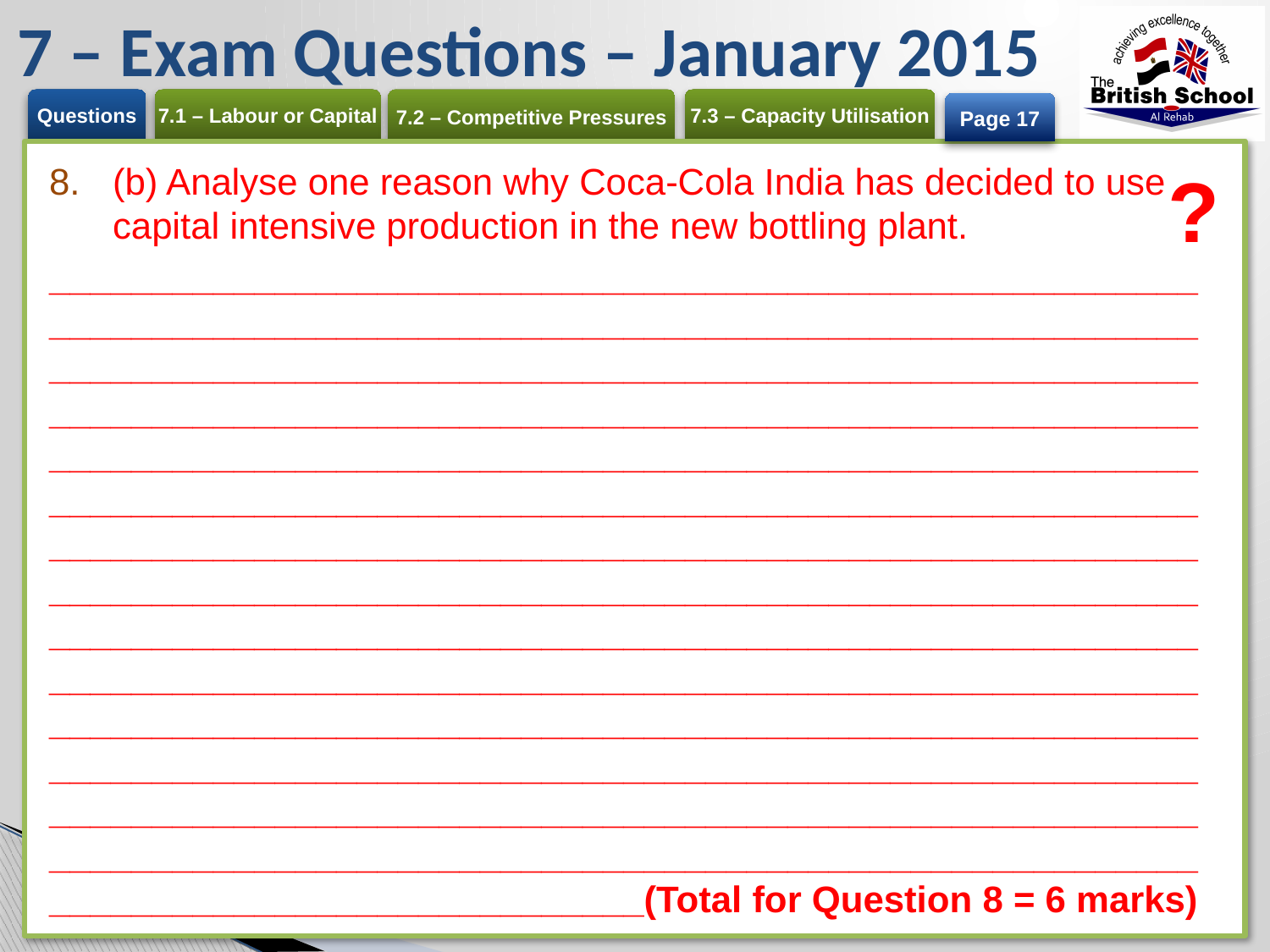

# 7 – Exam Questions – January 2015
Page 17
(b) Analyse one reason why Coca-Cola India has decided to use capital intensive production in the new bottling plant.
_____________________________________________________________________________________________________________________________________________________________________________________________________________________________________________________________________________________________________________________________________________________________________________________________________________________________________________________________________________________________________________________________________________________________________________________________________________________________________________________________________________________________________________________________________________________________________________________________________________________________________________(Total for Question 8 = 6 marks)
?